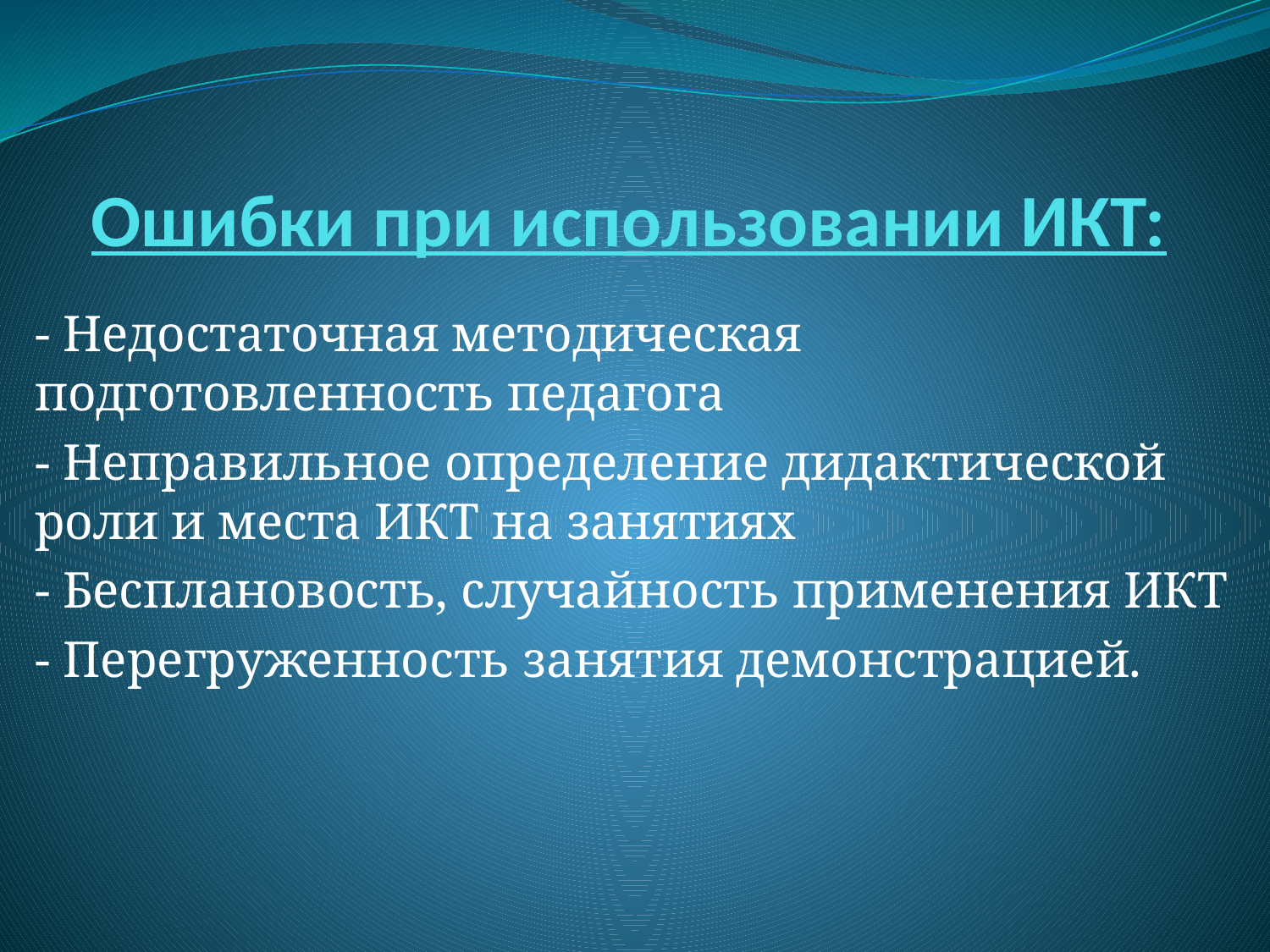

# Ошибки при использовании ИКТ:
- Недостаточная методическая подготовленность педагога
- Неправильное определение дидактической роли и места ИКТ на занятиях
- Бесплановость, случайность применения ИКТ
- Перегруженность занятия демонстрацией.